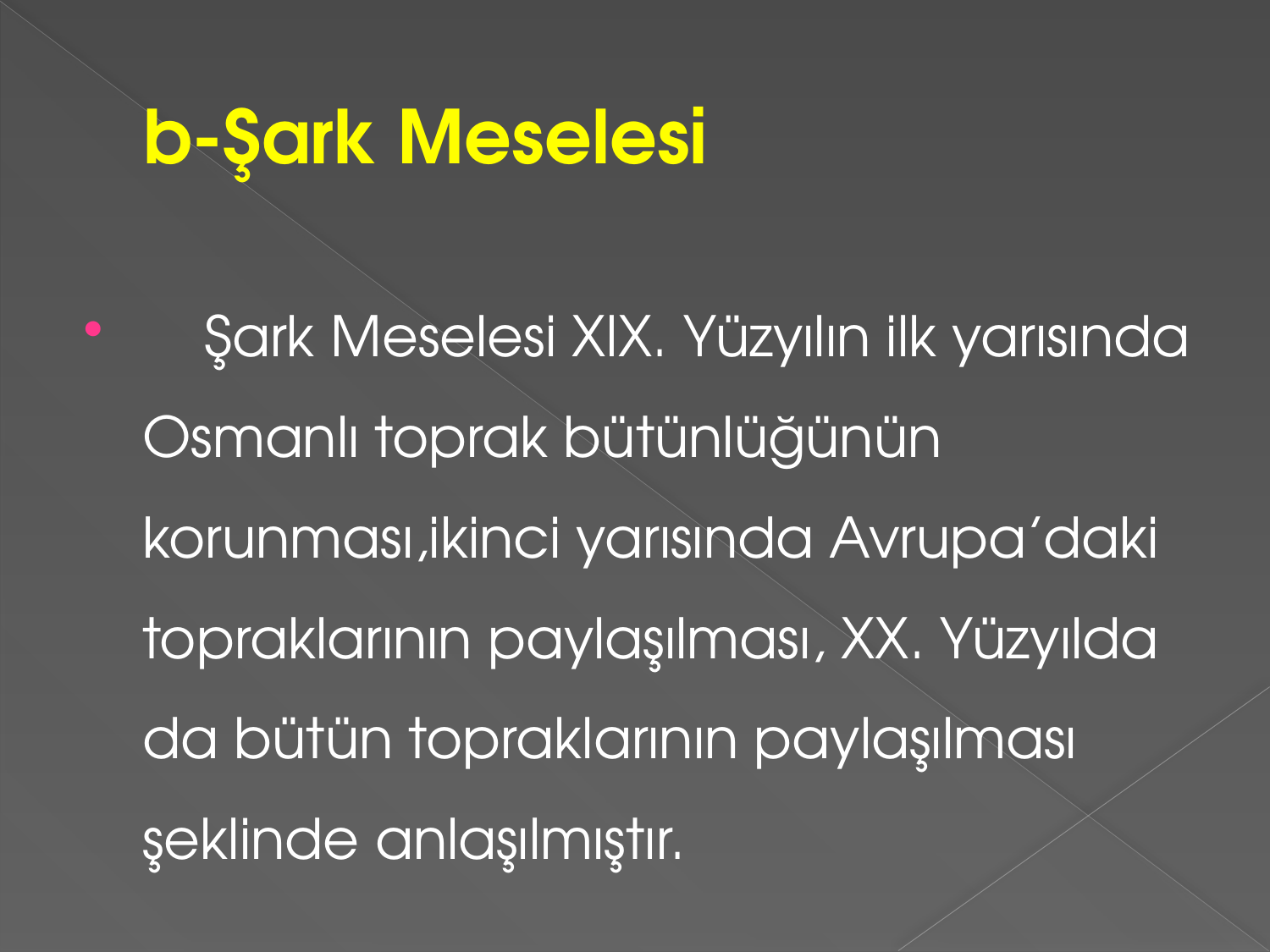

# b-Şark Meselesi
    Şark Meselesi XIX. Yüzyılın ilk yarısında Osmanlı toprak bütünlüğünün korunması,ikinci yarısında Avrupa’daki topraklarının paylaşılması, XX. Yüzyılda da bütün topraklarının paylaşılması şeklinde anlaşılmıştır.